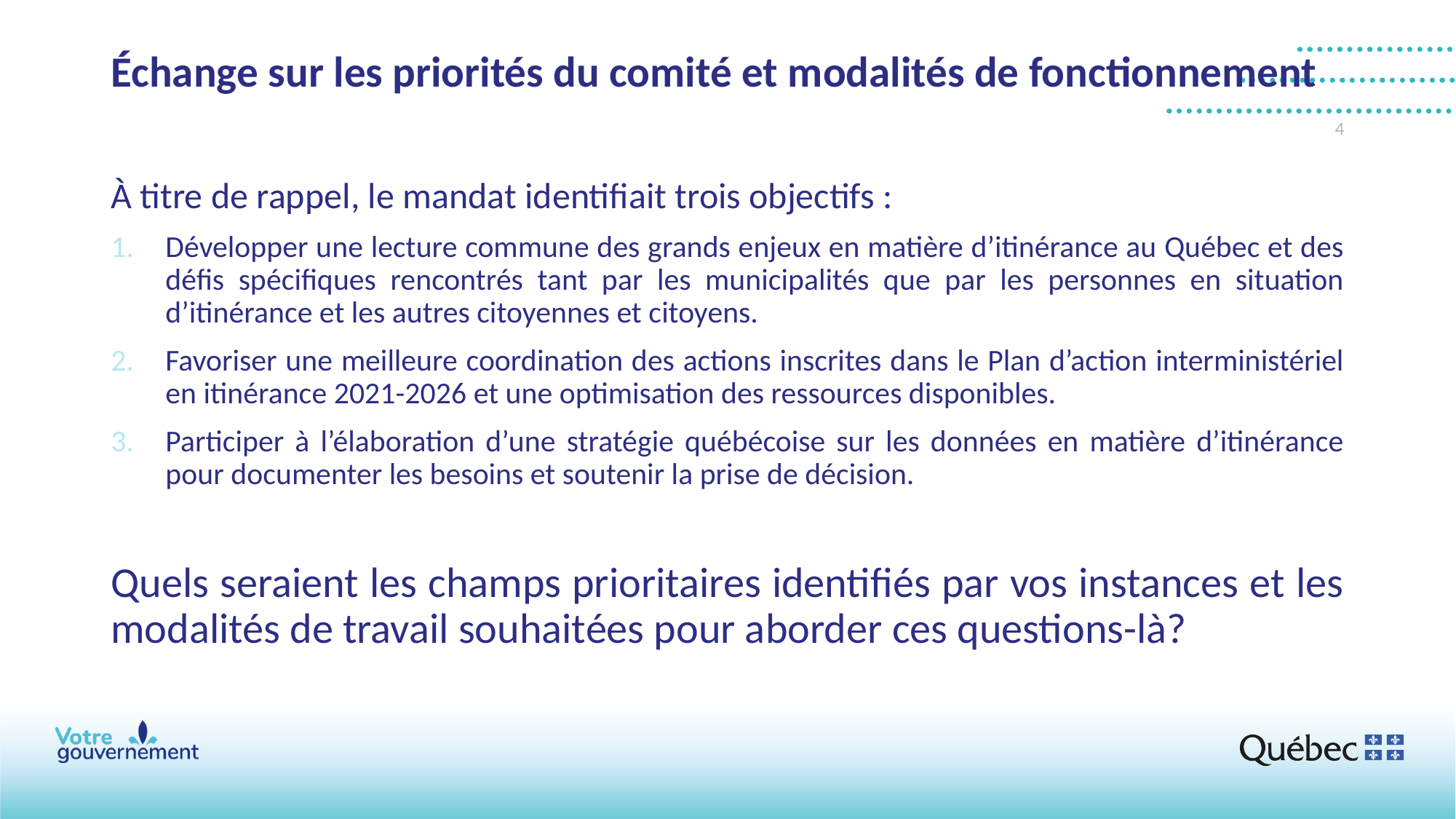

# Échange sur les priorités du comité et modalités de fonctionnement
4
À titre de rappel, le mandat identifiait trois objectifs :
Développer une lecture commune des grands enjeux en matière d’itinérance au Québec et des défis spécifiques rencontrés tant par les municipalités que par les personnes en situation d’itinérance et les autres citoyennes et citoyens.
Favoriser une meilleure coordination des actions inscrites dans le Plan d’action interministériel en itinérance 2021-2026 et une optimisation des ressources disponibles.
Participer à l’élaboration d’une stratégie québécoise sur les données en matière d’itinérance pour documenter les besoins et soutenir la prise de décision.

Quels seraient les champs prioritaires identifiés par vos instances et les modalités de travail souhaitées pour aborder ces questions-là?